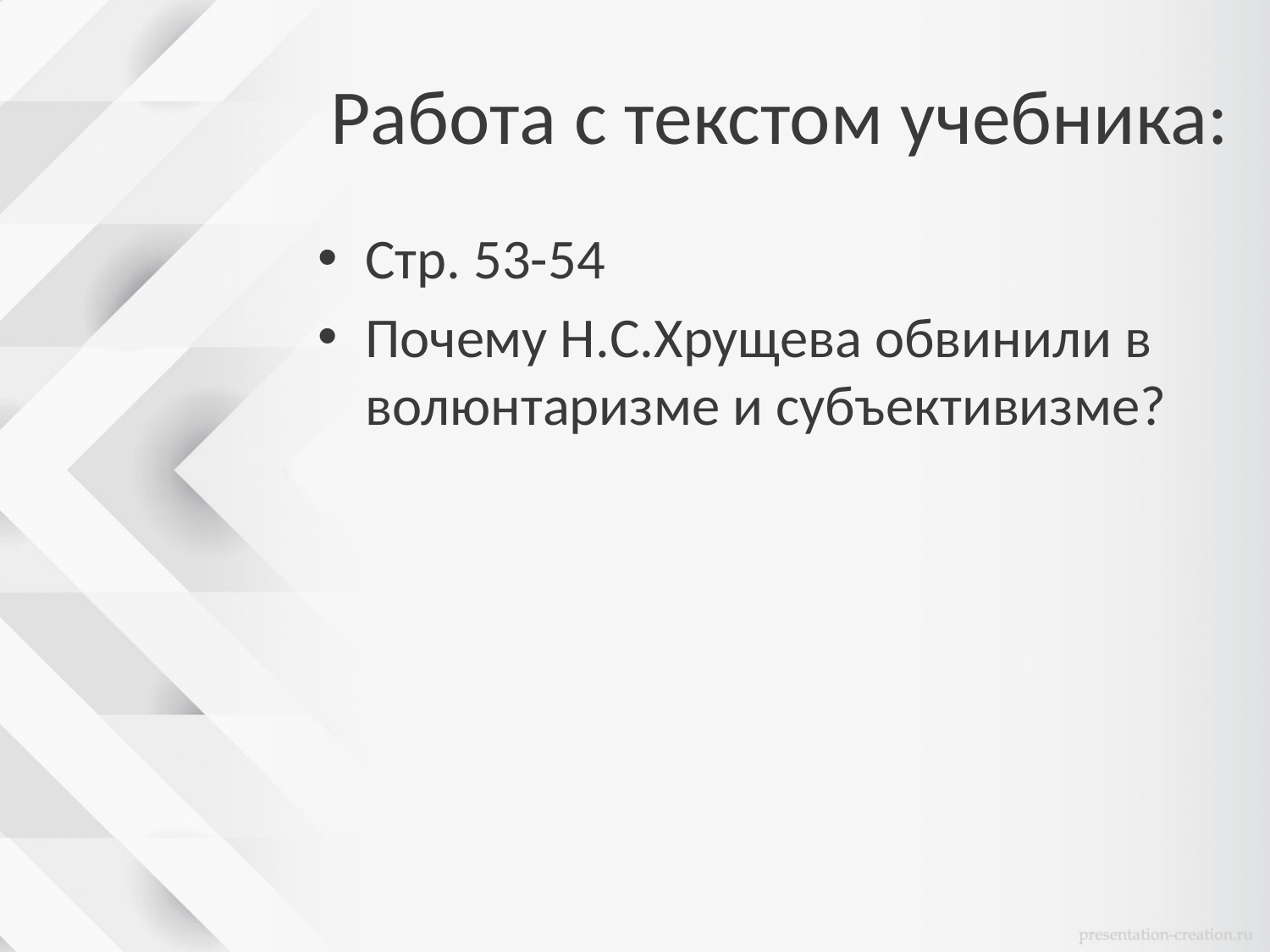

# Работа с текстом учебника:
Стр. 53-54
Почему Н.С.Хрущева обвинили в волюнтаризме и субъективизме?